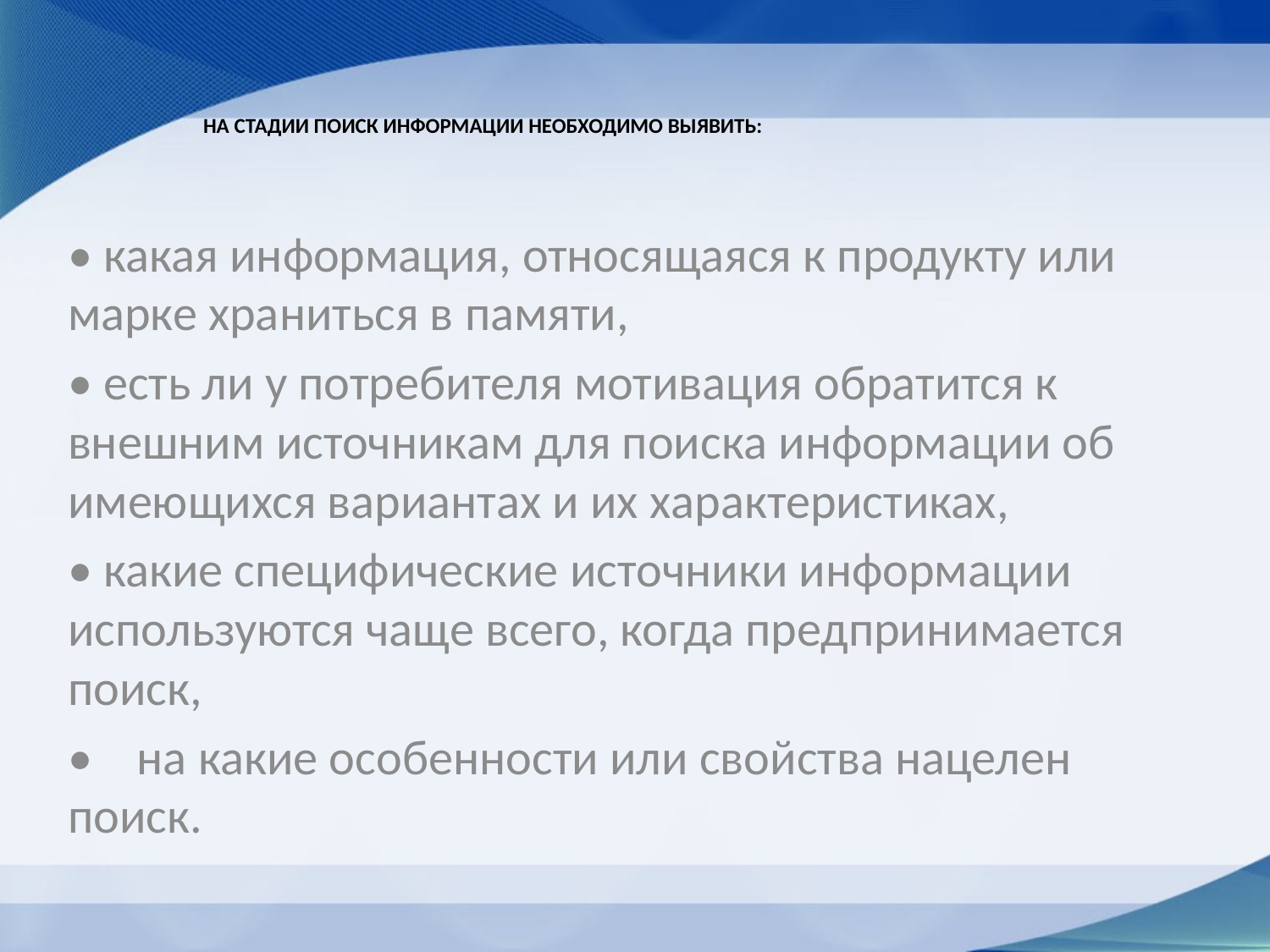

# на стадии поиск информации необходимо выявить:
• какая информация, относящаяся к продукту или марке храниться в памяти,
• есть ли у потребителя мотивация обратится к внешним источникам для поиска информации об имеющихся вариантах и их характеристиках,
• какие специфические источники информации используются чаще всего, когда предпринимается поиск,
•    на какие особенности или свойства нацелен поиск.